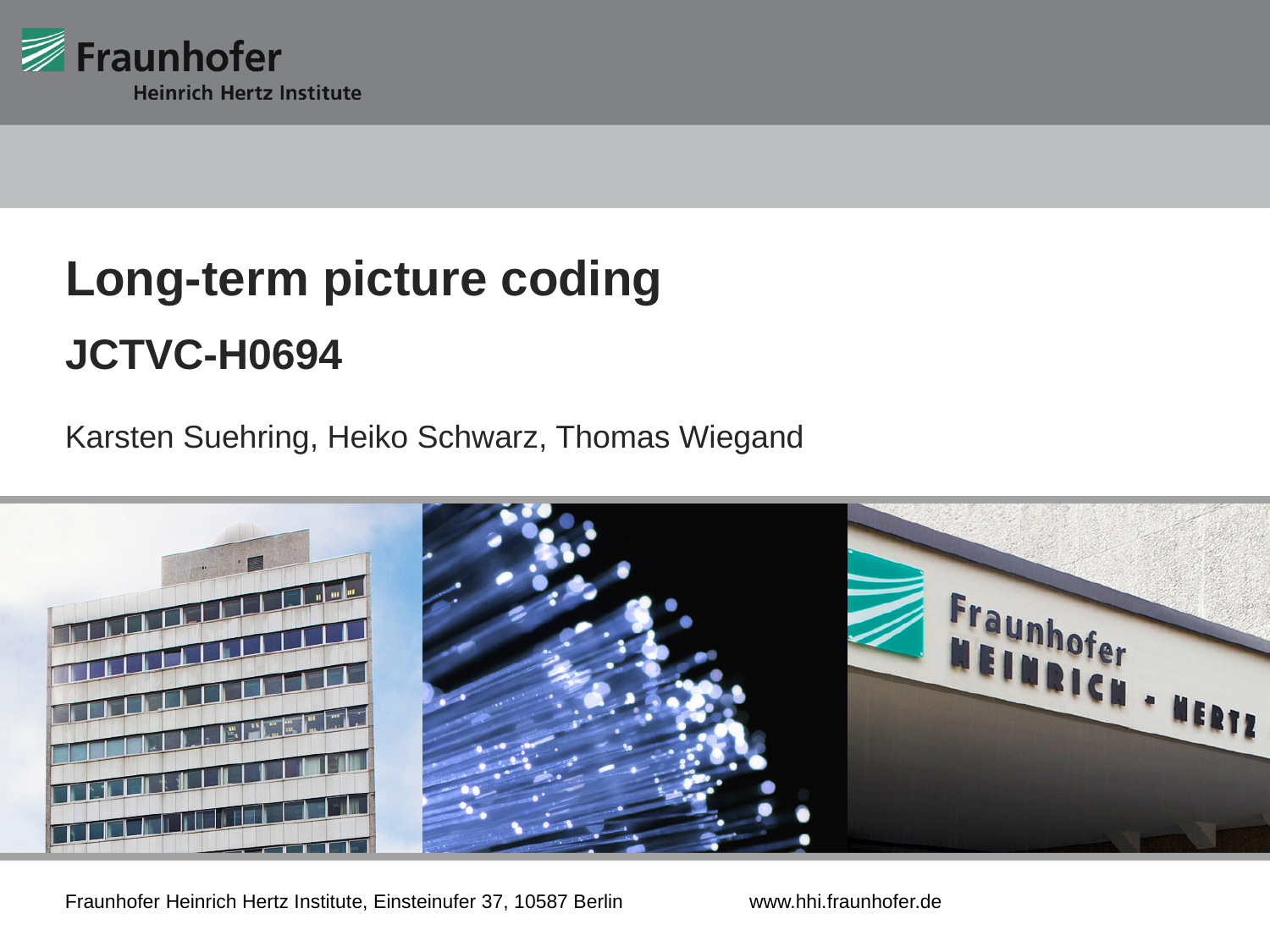

Long-term picture coding
JCTVC-H0694
Karsten Suehring, Heiko Schwarz, Thomas Wiegand